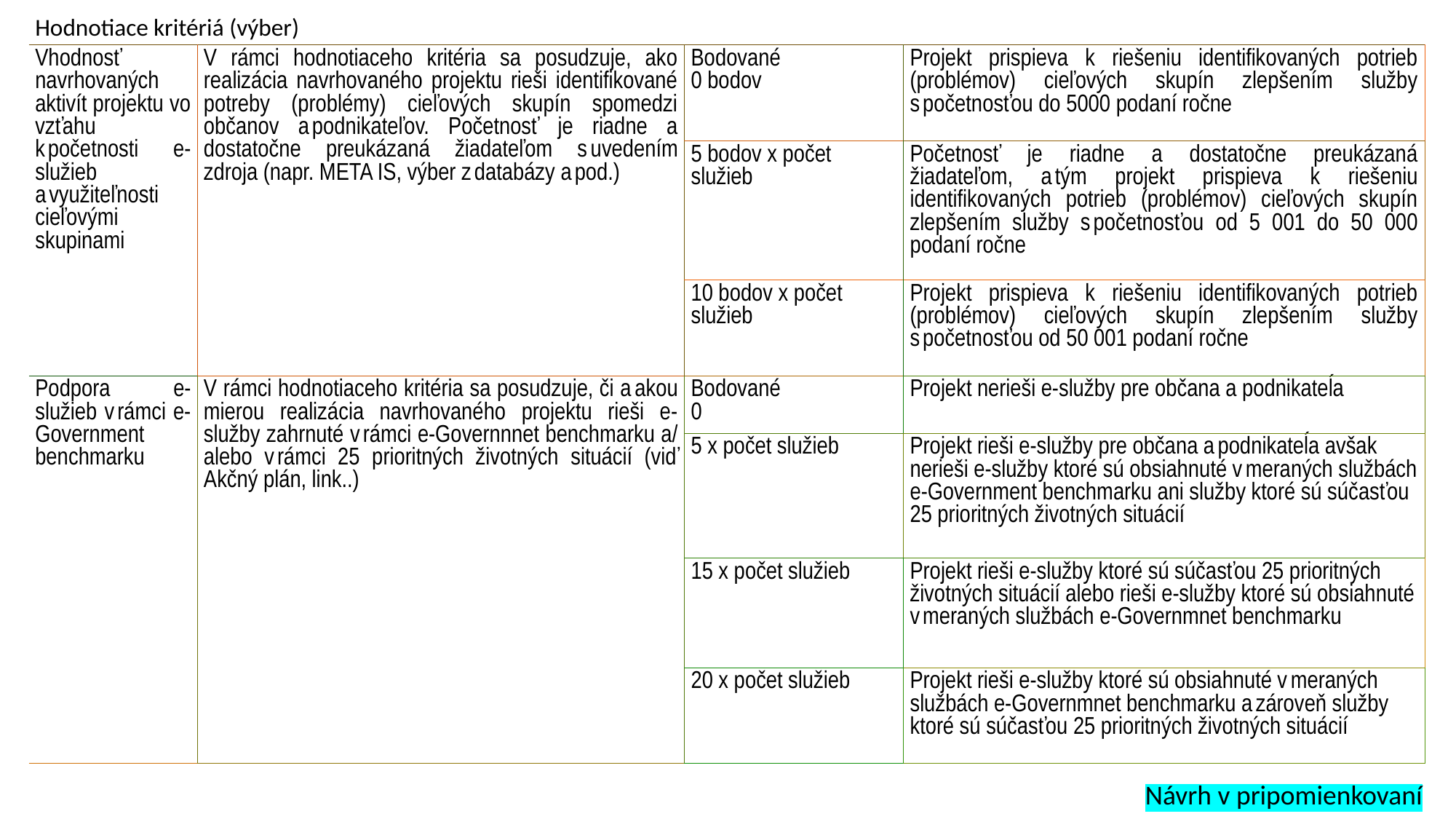

| Hodnotiace kritériá (výber) |  |  |  |
| --- | --- | --- | --- |
| Vhodnosť navrhovaných aktivít projektu vo vzťahu k početnosti e-služieb  a využiteľnosti cieľovými skupinami | V rámci hodnotiaceho kritéria sa posudzuje, ako realizácia navrhovaného projektu rieši identifikované potreby (problémy) cieľových skupín spomedzi občanov a podnikateľov. Početnosť je riadne a dostatočne preukázaná žiadateľom s uvedením zdroja (napr. META IS, výber z databázy a pod.) | Bodované   0 bodov | Projekt prispieva k riešeniu identifikovaných potrieb (problémov) cieľových skupín zlepšením služby s početnosťou do 5000 podaní ročne |
|  |  | 5 bodov x počet služieb | Početnosť je riadne a dostatočne preukázaná žiadateľom, a tým projekt prispieva k riešeniu identifikovaných potrieb (problémov) cieľových skupín zlepšením služby s početnosťou od 5 001 do 50 000 podaní ročne |
|  |  | 10 bodov x počet služieb | Projekt prispieva k riešeniu identifikovaných potrieb (problémov) cieľových skupín zlepšením služby s početnosťou od 50 001 podaní ročne |
| Podpora  e-služieb v rámci e-Government benchmarku | V rámci hodnotiaceho kritéria sa posudzuje, či a akou mierou realizácia navrhovaného projektu rieši e-služby zahrnuté v rámci e-Governnnet benchmarku a/ alebo v rámci 25 prioritných životných situácií (viď Akčný plán, link..) | Bodované   0 | Projekt nerieši e-služby pre občana a podnikateĺa |
|  |  | 5 x počet služieb | Projekt rieši e-služby pre občana a podnikateĺa avšak nerieši e-služby ktoré sú obsiahnuté v meraných službách e-Government benchmarku ani služby ktoré sú súčasťou 25 prioritných životných situácií |
|  |  | 15 x počet služieb | Projekt rieši e-služby ktoré sú súčasťou 25 prioritných životných situácií alebo rieši e-služby ktoré sú obsiahnuté v meraných službách e-Governmnet benchmarku |
|  |  | 20 x počet služieb | Projekt rieši e-služby ktoré sú obsiahnuté v meraných službách e-Governmnet benchmarku a zároveň služby ktoré sú súčasťou 25 prioritných životných situácií |
Návrh v pripomienkovaní